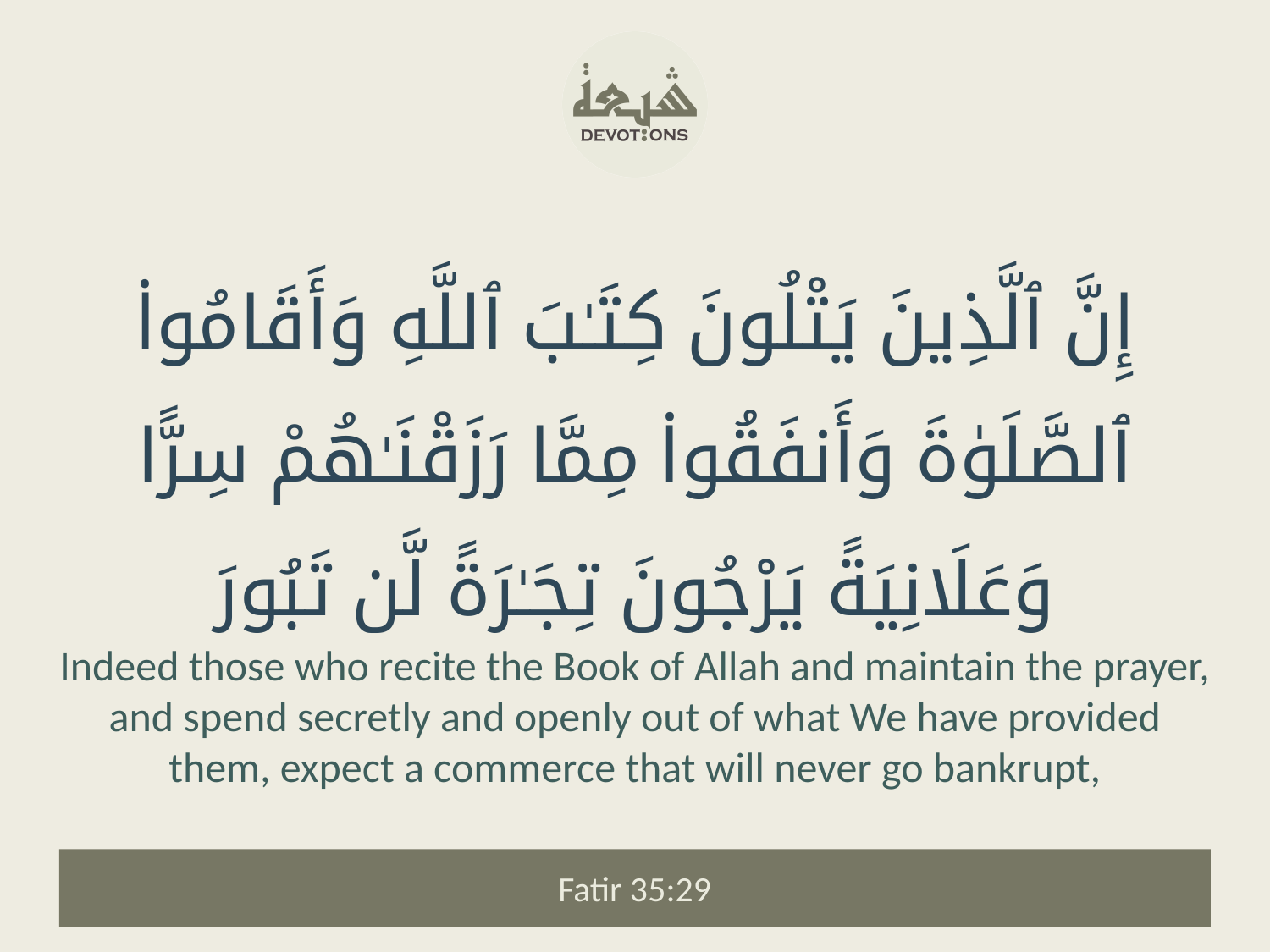

إِنَّ ٱلَّذِينَ يَتْلُونَ كِتَـٰبَ ٱللَّهِ وَأَقَامُوا۟ ٱلصَّلَوٰةَ وَأَنفَقُوا۟ مِمَّا رَزَقْنَـٰهُمْ سِرًّا وَعَلَانِيَةً يَرْجُونَ تِجَـٰرَةً لَّن تَبُورَ
Indeed those who recite the Book of Allah and maintain the prayer, and spend secretly and openly out of what We have provided them, expect a commerce that will never go bankrupt,
Fatir 35:29